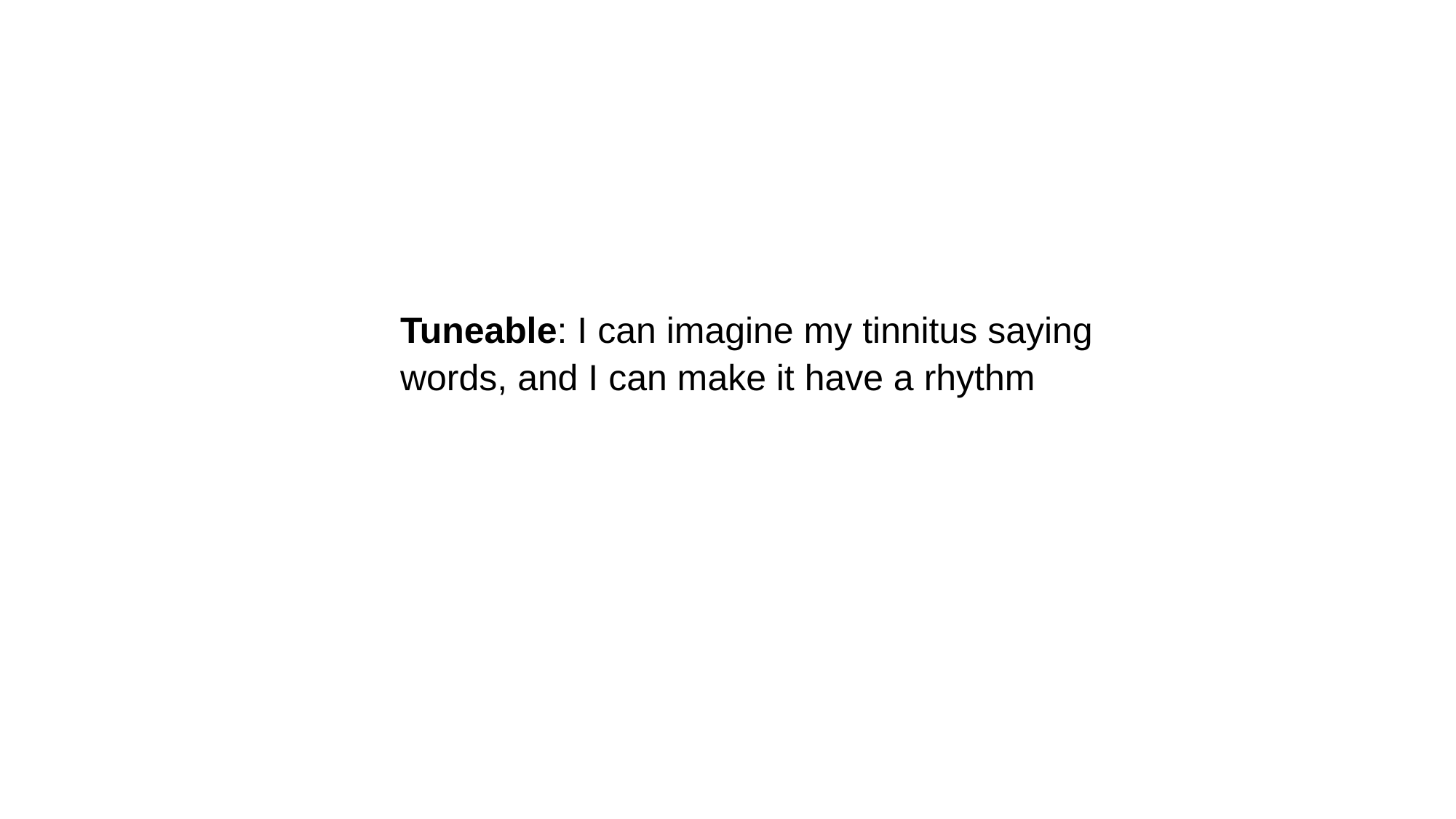

Tuneable: I can imagine my tinnitus saying words, and I can make it have a rhythm